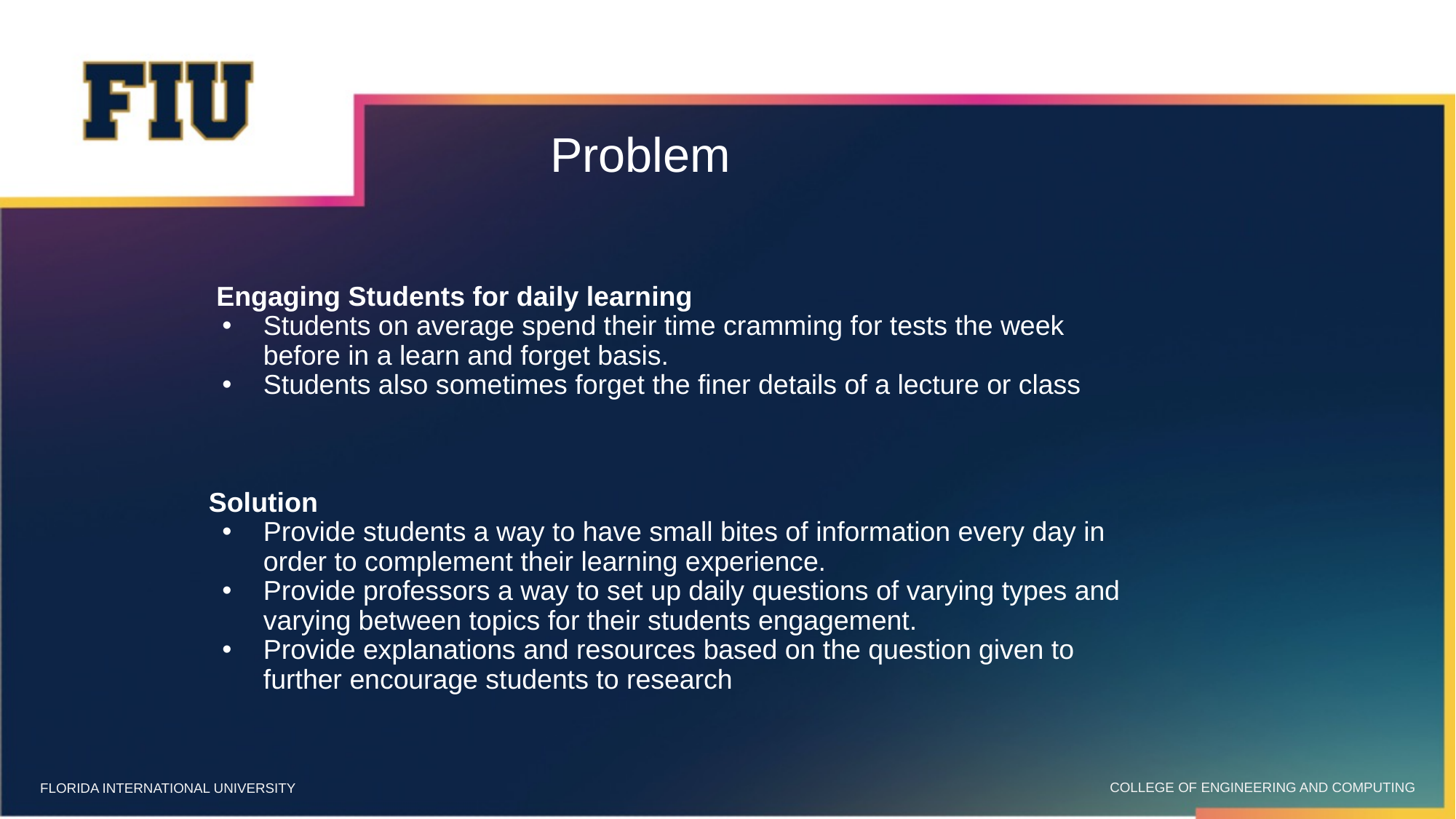

# Problem
 Engaging Students for daily learning
Students on average spend their time cramming for tests the week before in a learn and forget basis.
Students also sometimes forget the finer details of a lecture or class

Solution
Provide students a way to have small bites of information every day in order to complement their learning experience.
Provide professors a way to set up daily questions of varying types and varying between topics for their students engagement.
Provide explanations and resources based on the question given to further encourage students to research